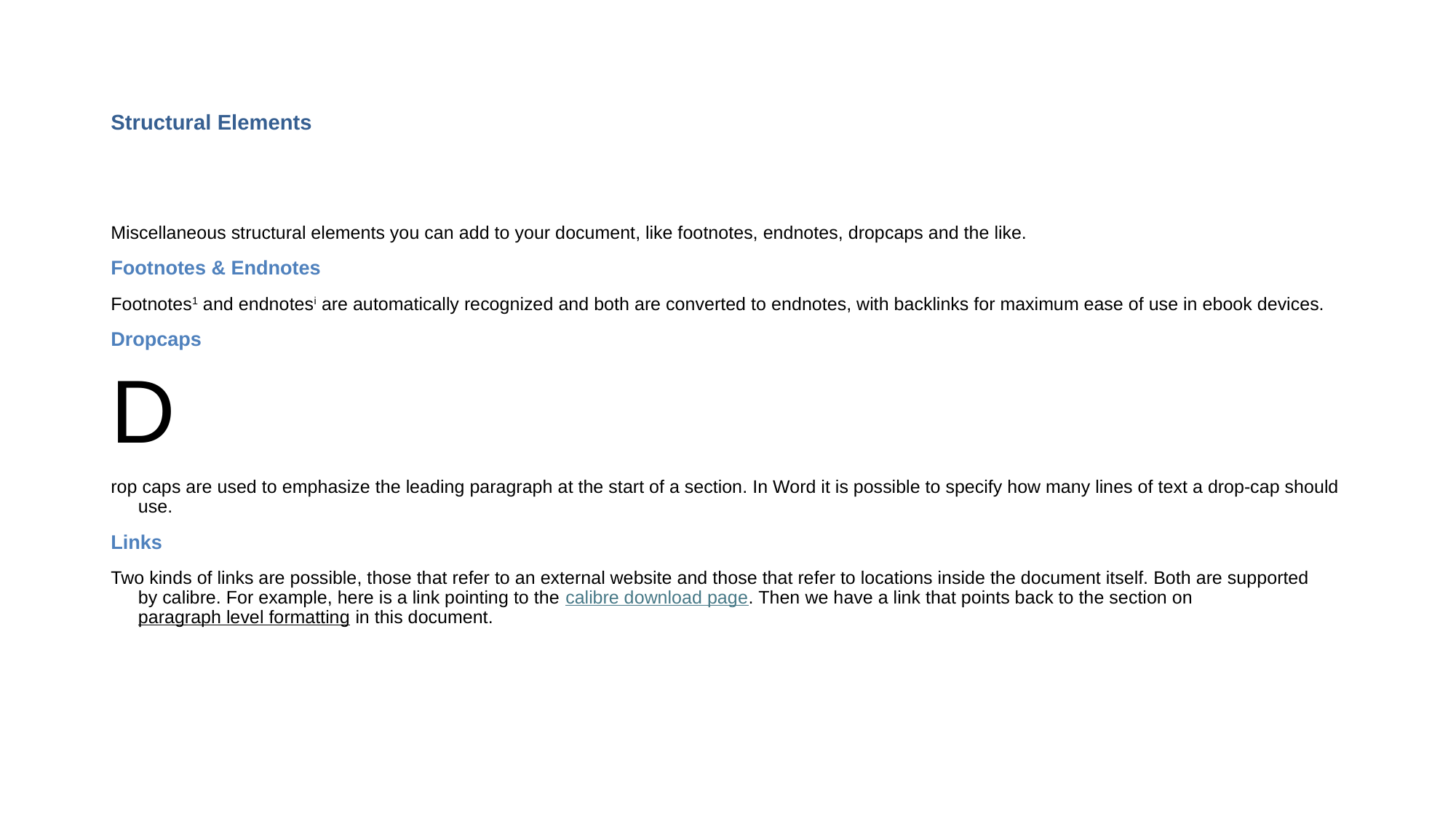

# Structural Elements
Miscellaneous structural elements you can add to your document, like footnotes, endnotes, dropcaps and the like.
Footnotes & Endnotes
Footnotes1 and endnotesi are automatically recognized and both are converted to endnotes, with backlinks for maximum ease of use in ebook devices.
Dropcaps
D
rop caps are used to emphasize the leading paragraph at the start of a section. In Word it is possible to specify how many lines of text a drop-cap should use.
Links
Two kinds of links are possible, those that refer to an external website and those that refer to locations inside the document itself. Both are supported by calibre. For example, here is a link pointing to the calibre download page. Then we have a link that points back to the section on paragraph level formatting in this document.